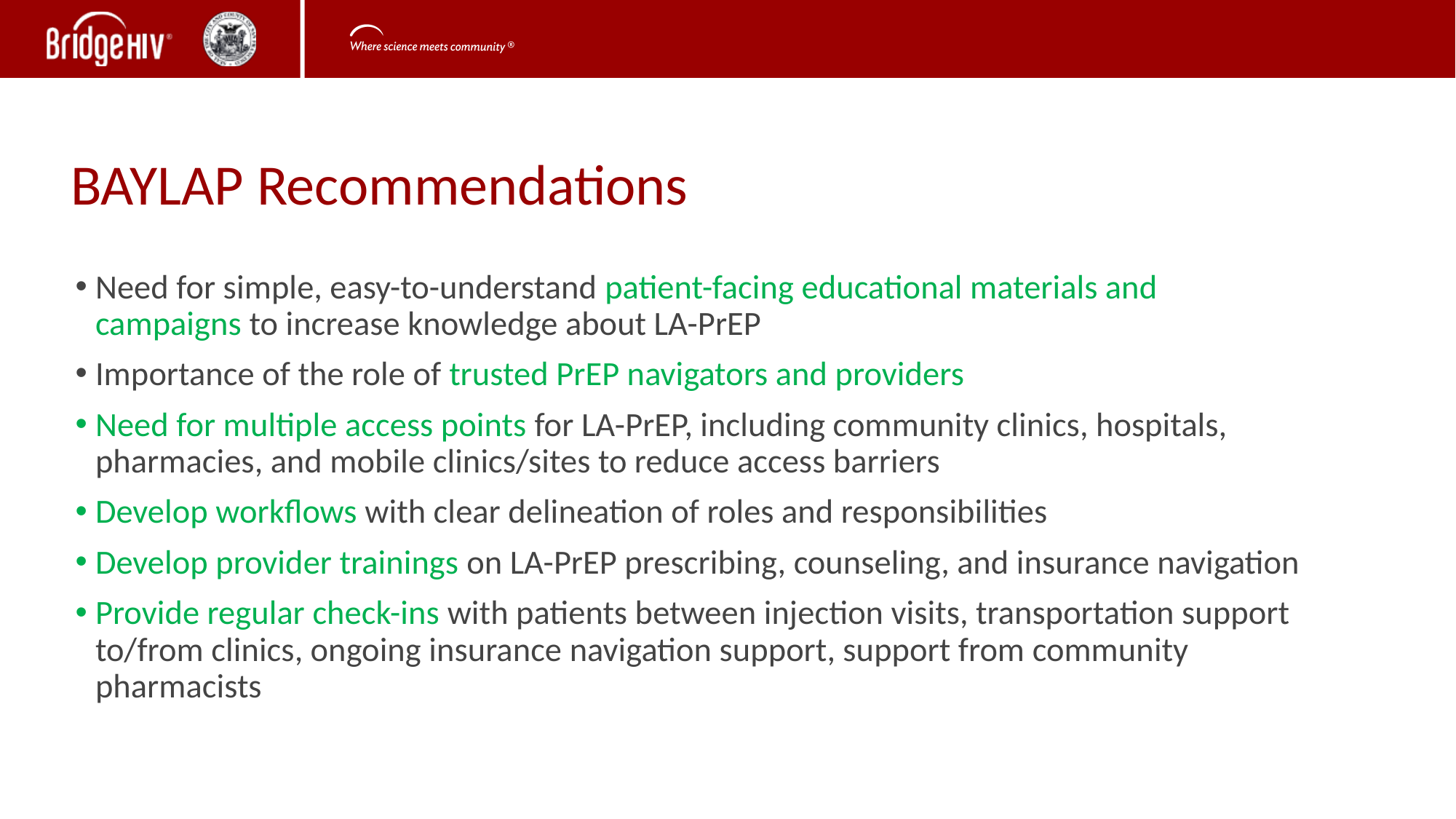

# BAYLAP Recommendations
Need for simple, easy-to-understand patient-facing educational materials and campaigns to increase knowledge about LA-PrEP
Importance of the role of trusted PrEP navigators and providers
Need for multiple access points for LA-PrEP, including community clinics, hospitals, pharmacies, and mobile clinics/sites to reduce access barriers
Develop workflows with clear delineation of roles and responsibilities
Develop provider trainings on LA-PrEP prescribing, counseling, and insurance navigation
Provide regular check-ins with patients between injection visits, transportation support to/from clinics, ongoing insurance navigation support, support from community pharmacists